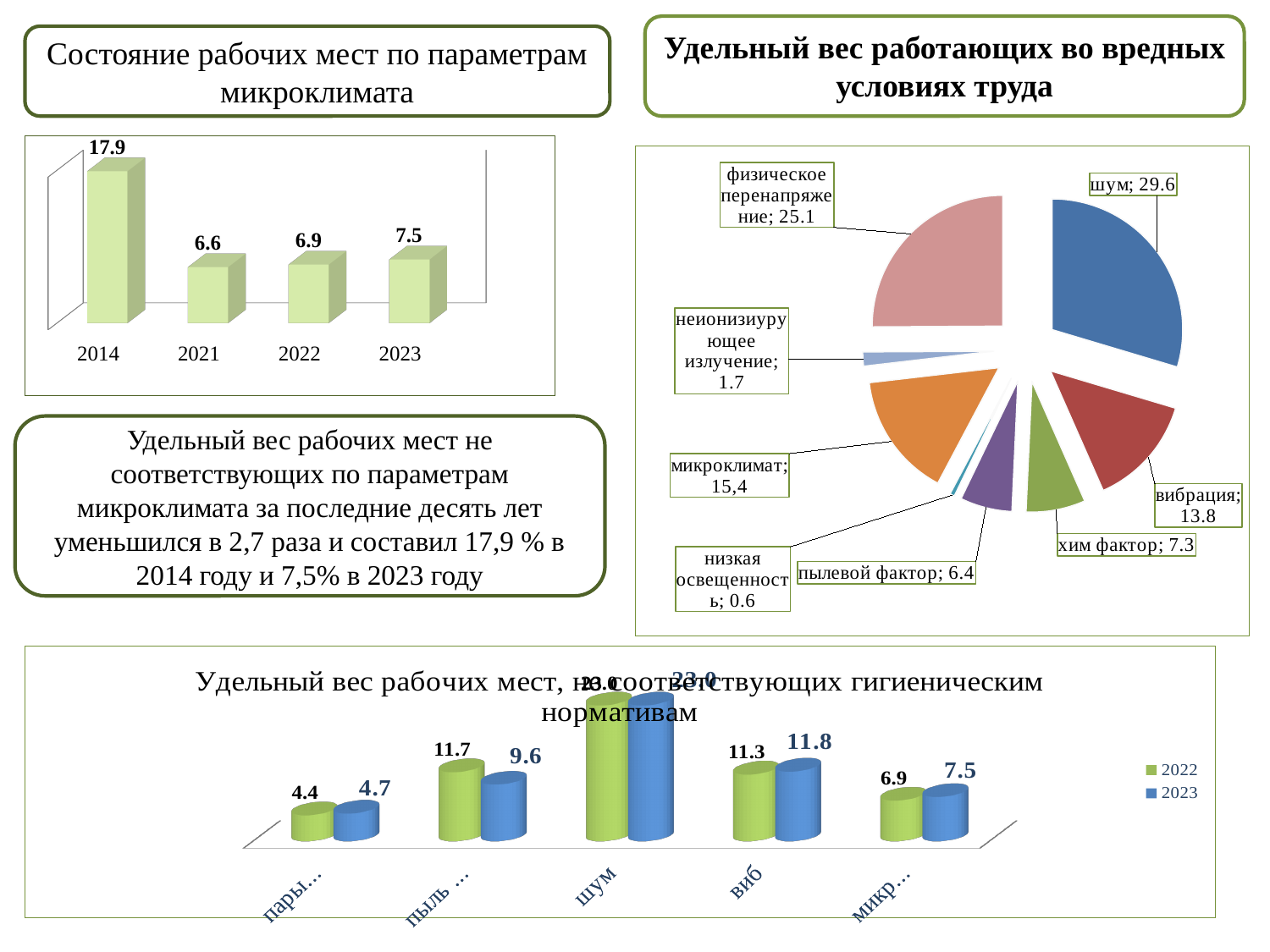

Удельный вес работающих во вредных условиях труда
Состояние рабочих мест по параметрам микроклимата

[unsupported chart]

### Chart

| Category |  |
|---|---|
| шум | 29.611700089411165 |
| вибрация | 13.771873802529058 |
| хим фактор | 7.341933835738915 |
| пылевой фактор | 6.446544897177162 |
| низкая освещенность | 0.5850044705581846 |
| неуд микроклимат | 15.408098096819517 |
| неионизиурующее излучение | 1.7460722953122998 |
| физическое перенапряжение | 25.088772512453584 |
Удельный вес рабочих мест не соответствующих по параметрам микроклимата за последние десять лет уменьшился в 2,7 раза и составил 17,9 % в 2014 году и 7,5% в 2023 году

[unsupported chart]